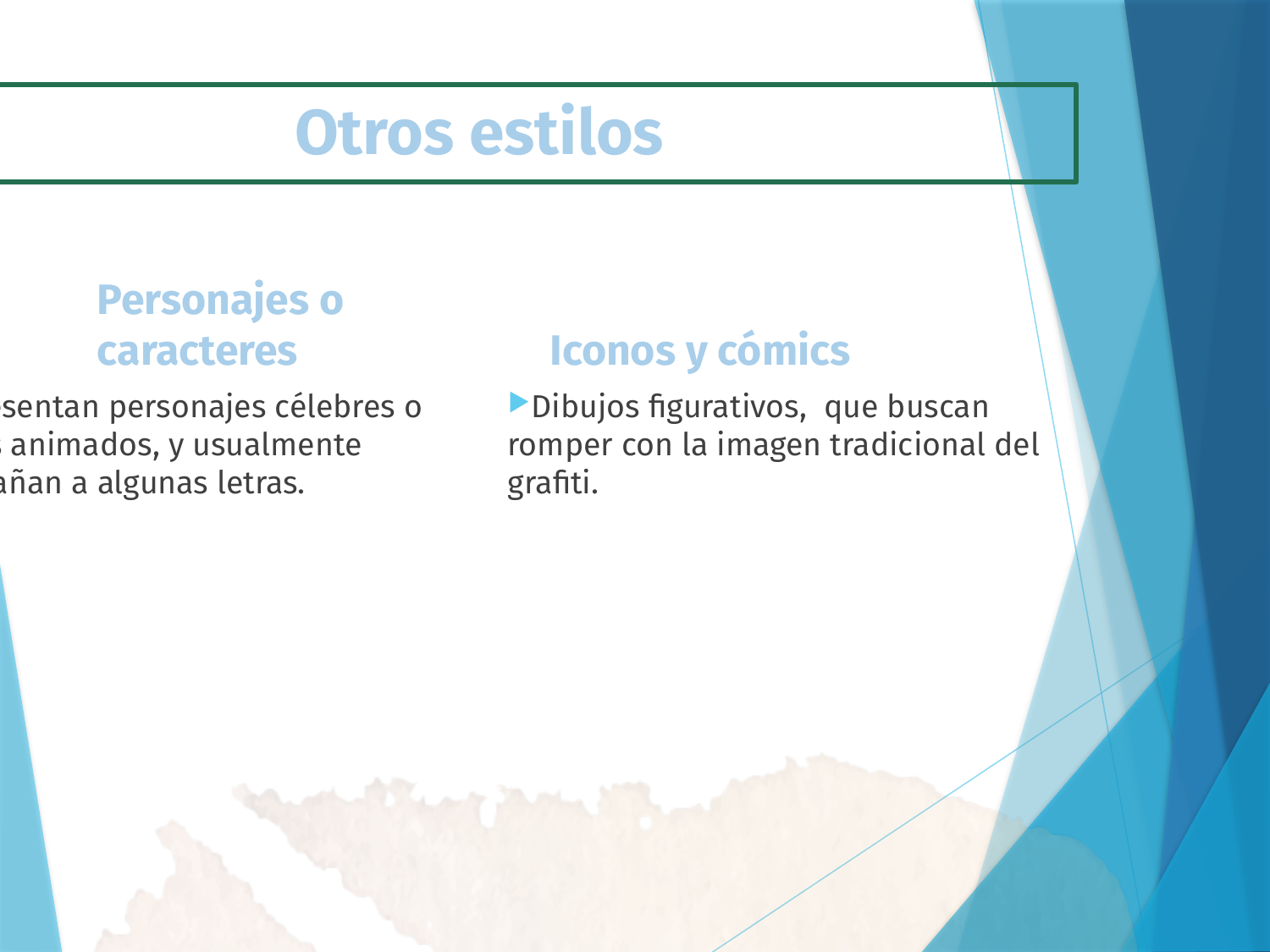

# Otros estilos
Personajes o caracteres
Iconos y cómics
Representan personajes célebres o dibujos animados, y usualmente acompañan a algunas letras.
Dibujos figurativos,  que buscan romper con la imagen tradicional del grafiti.